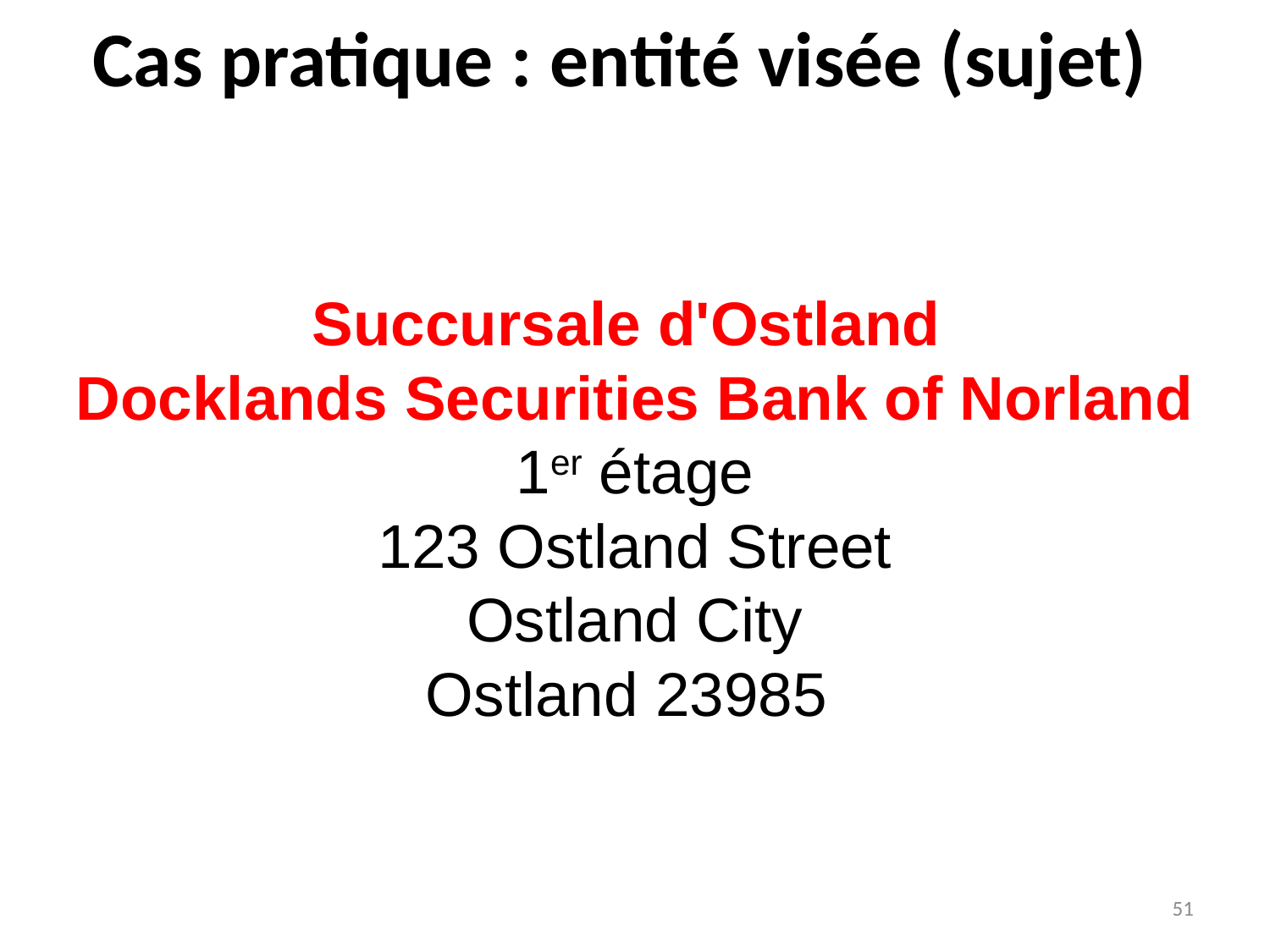

# Cas pratique : entité visée (sujet)
Succursale d'Ostland
Docklands Securities Bank of Norland
1er étage
123 Ostland Street
Ostland City
Ostland 23985
51